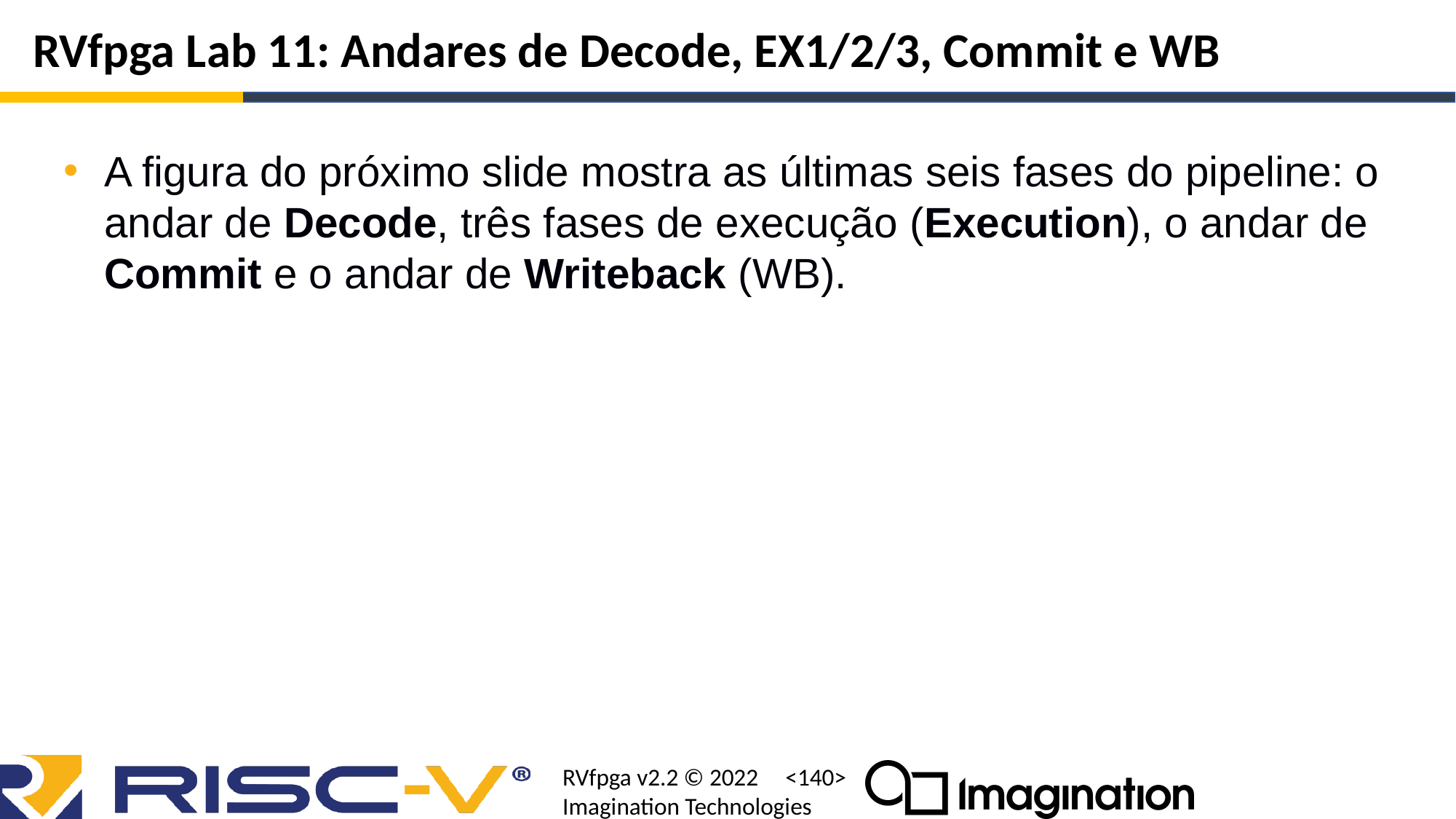

# RVfpga Lab 11: Andares de Decode, EX1/2/3, Commit e WB
A figura do próximo slide mostra as últimas seis fases do pipeline: o andar de Decode, três fases de execução (Execution), o andar de Commit e o andar de Writeback (WB).